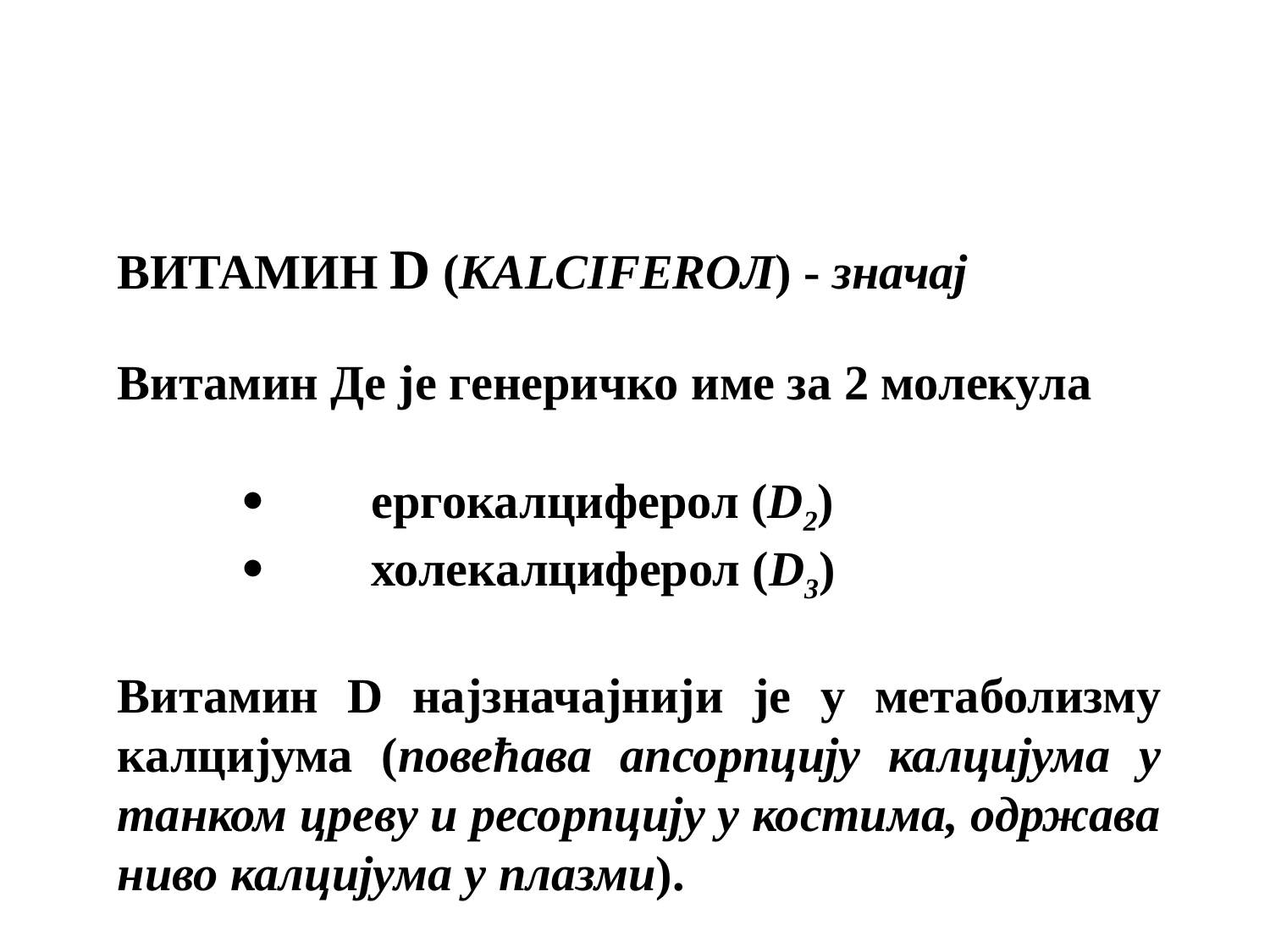

ВИТАМИН D (KALCIFEROЛ) - значај

Витамин Дe је генеричко име за 2 молекула

•	ергокалциферол (D2)
•	холекалциферол (D3)

Витамин D најзначајнији је у метаболизму калцијума (повећава апсорпцију калцијума у танком цреву и ресорпцију у костима, одржава ниво калцијума у плазми).